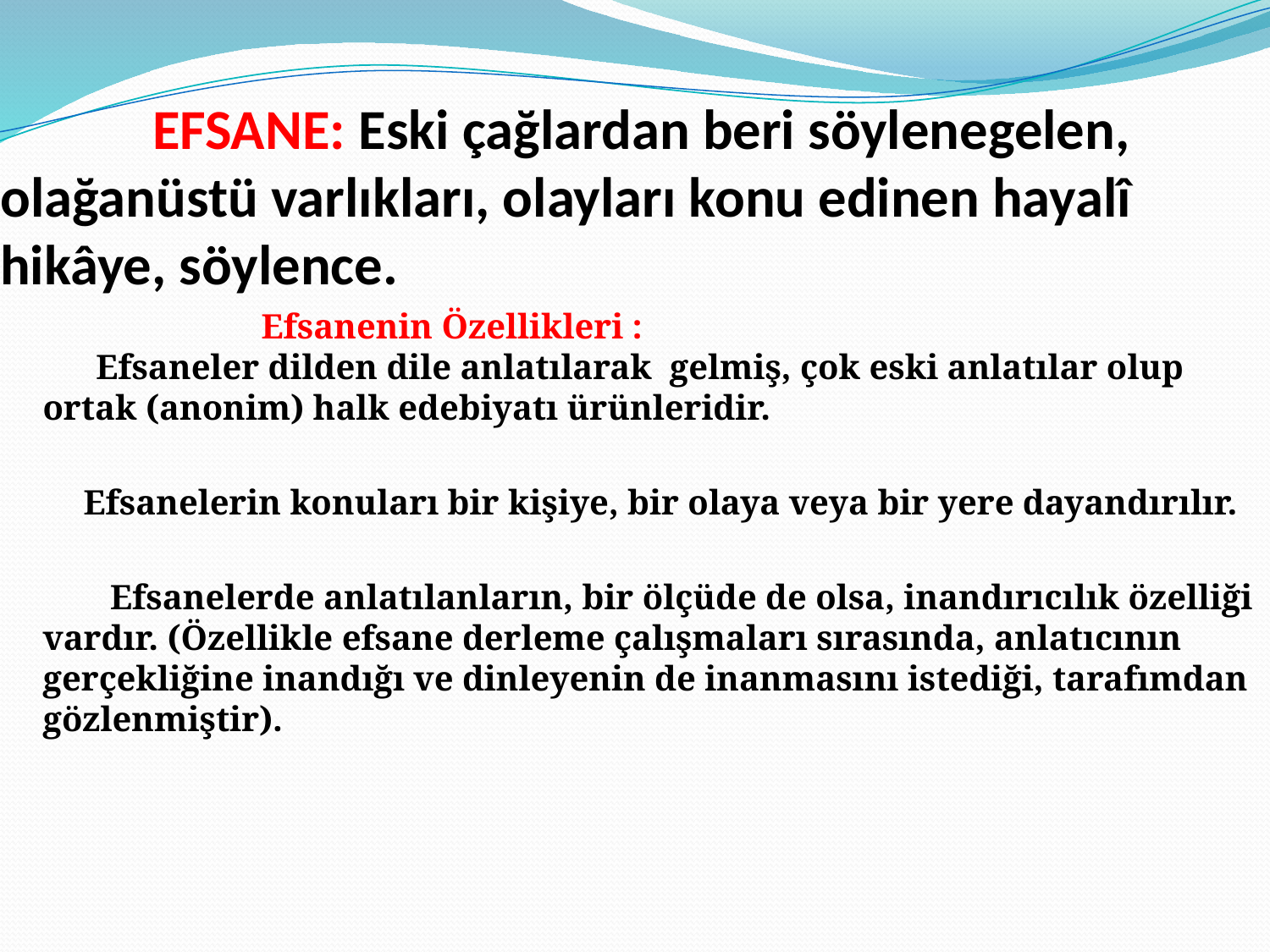

# EFSANE: Eski çağlardan beri söylenegelen, olağanüstü varlıkları, olayları konu edinen hayalî hikâye, söylence.

                            Efsanenin Özellikleri :
      Efsaneler dilden dile anlatılarak  gelmiş, çok eski anlatılar olup ortak (anonim) halk edebiyatı ürünleridir.

        Efsanelerin konuları bir kişiye, bir olaya veya bir yere dayandırılır.

           Efsanelerde anlatılanların, bir ölçüde de olsa, inandırıcılık özelliği vardır. (Özellikle efsane derleme çalışmaları sırasında, anlatıcının gerçekliğine inandığı ve dinleyenin de inanmasını istediği, tarafımdan gözlenmiştir).